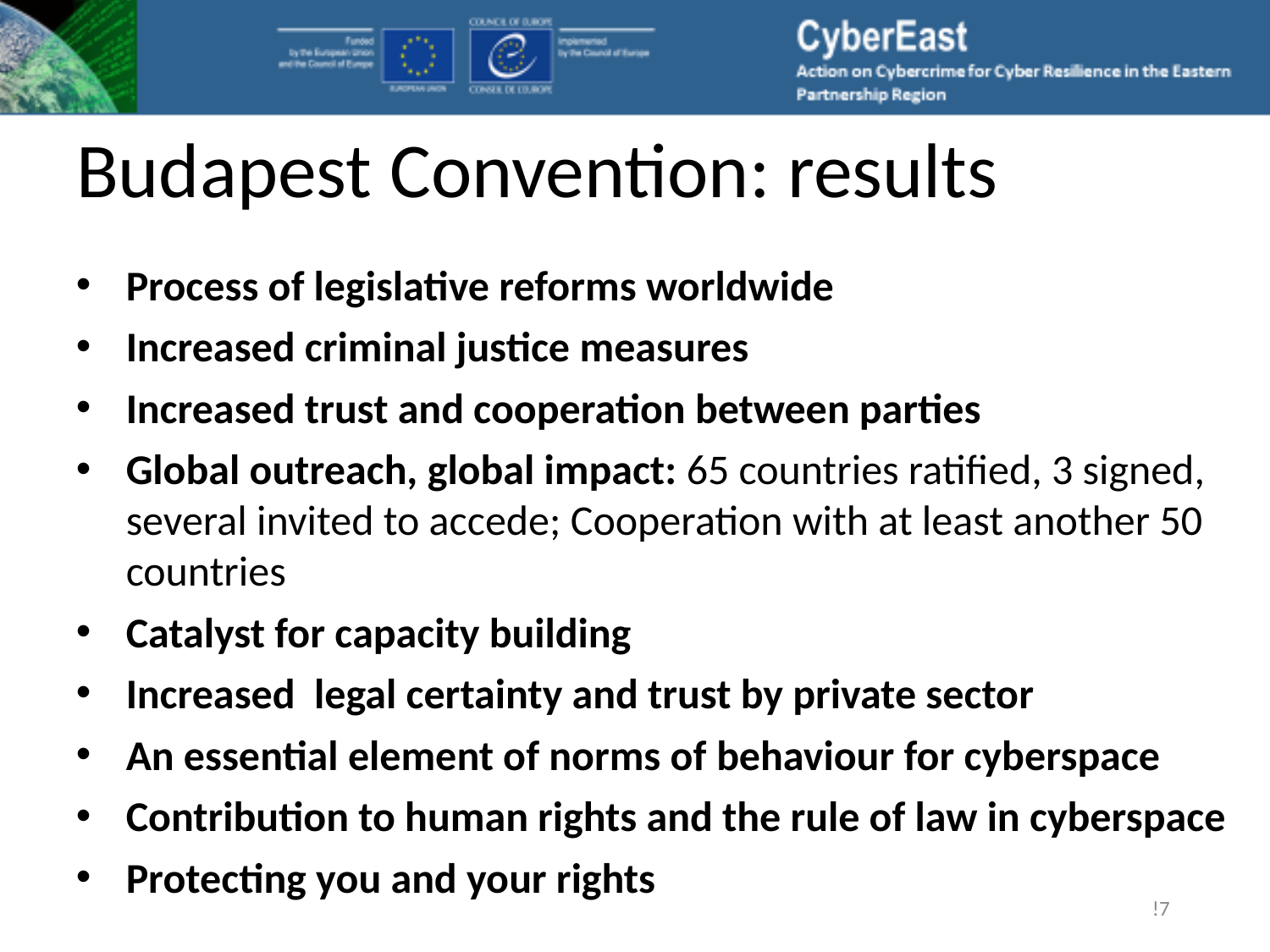

# Budapest Convention: results
Process of legislative reforms worldwide
Increased criminal justice measures
Increased trust and cooperation between parties
Global outreach, global impact: 65 countries ratified, 3 signed, several invited to accede; Cooperation with at least another 50 countries
Catalyst for capacity building
Increased  legal certainty and trust by private sector
An essential element of norms of behaviour for cyberspace
Contribution to human rights and the rule of law in cyberspace
Protecting you and your rights

!7